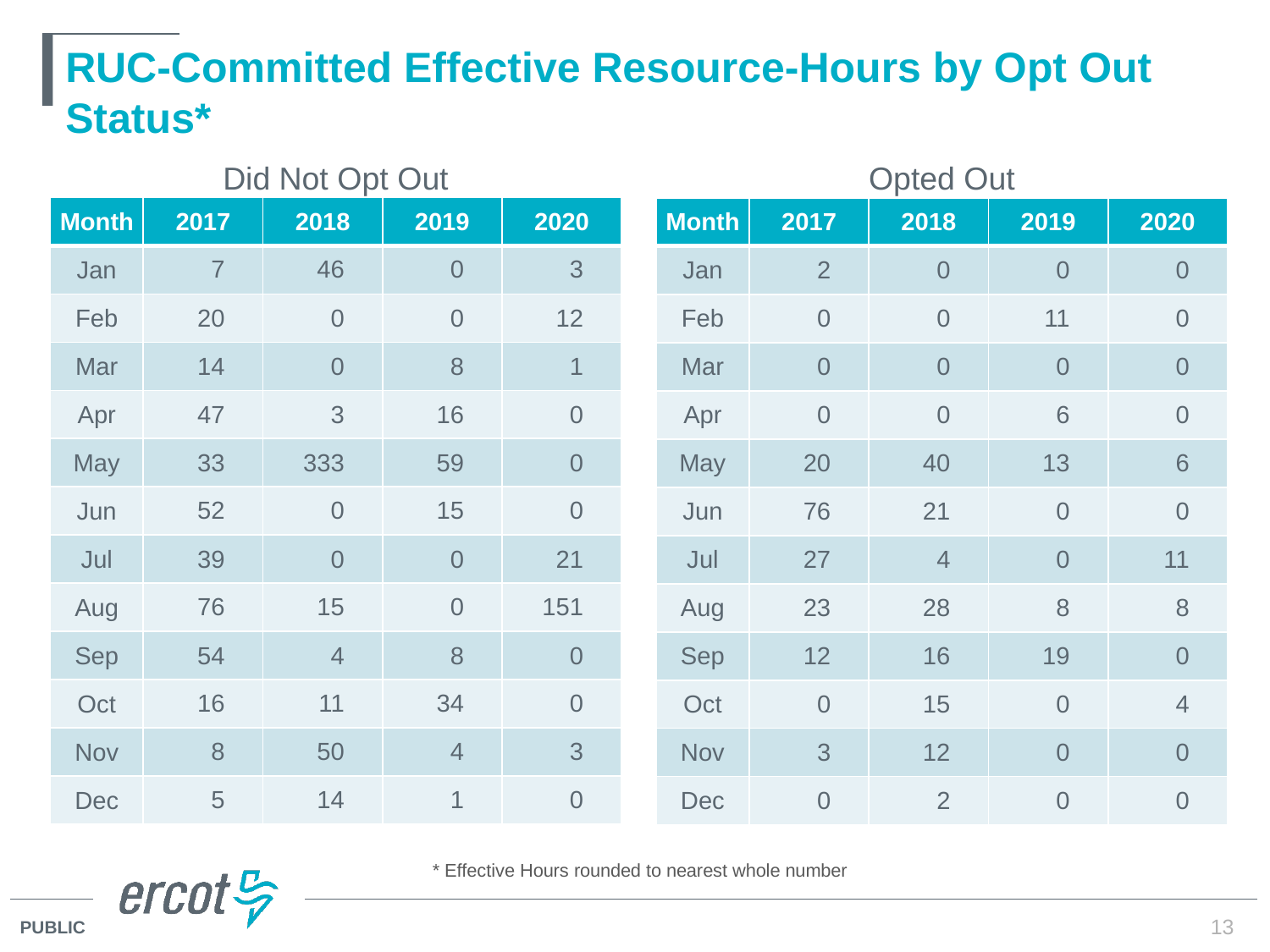

# RUC-Committed Effective Resource-Hours by Opt Out Status*
Opted Out
Did Not Opt Out
| Month | 2017 | 2018 | 2019 | 2020 |
| --- | --- | --- | --- | --- |
| Jan | 7 | 46 | 0 | 3 |
| Feb | 20 | 0 | 0 | 12 |
| Mar | 14 | 0 | 8 | 1 |
| Apr | 47 | 3 | 16 | 0 |
| May | 33 | 333 | 59 | 0 |
| Jun | 52 | 0 | 15 | 0 |
| Jul | 39 | 0 | 0 | 21 |
| Aug | 76 | 15 | 0 | 151 |
| Sep | 54 | 4 | 8 | 0 |
| Oct | 16 | 11 | 34 | 0 |
| Nov | 8 | 50 | 4 | 3 |
| Dec | 5 | 14 | 1 | 0 |
| Month | 2017 | 2018 | 2019 | 2020 |
| --- | --- | --- | --- | --- |
| Jan | 2 | 0 | 0 | 0 |
| Feb | 0 | 0 | 11 | 0 |
| Mar | 0 | 0 | 0 | 0 |
| Apr | 0 | 0 | 6 | 0 |
| May | 20 | 40 | 13 | 6 |
| Jun | 76 | 21 | 0 | 0 |
| Jul | 27 | 4 | 0 | 11 |
| Aug | 23 | 28 | 8 | 8 |
| Sep | 12 | 16 | 19 | 0 |
| Oct | 0 | 15 | 0 | 4 |
| Nov | 3 | 12 | 0 | 0 |
| Dec | 0 | 2 | 0 | 0 |
* Effective Hours rounded to nearest whole number
13